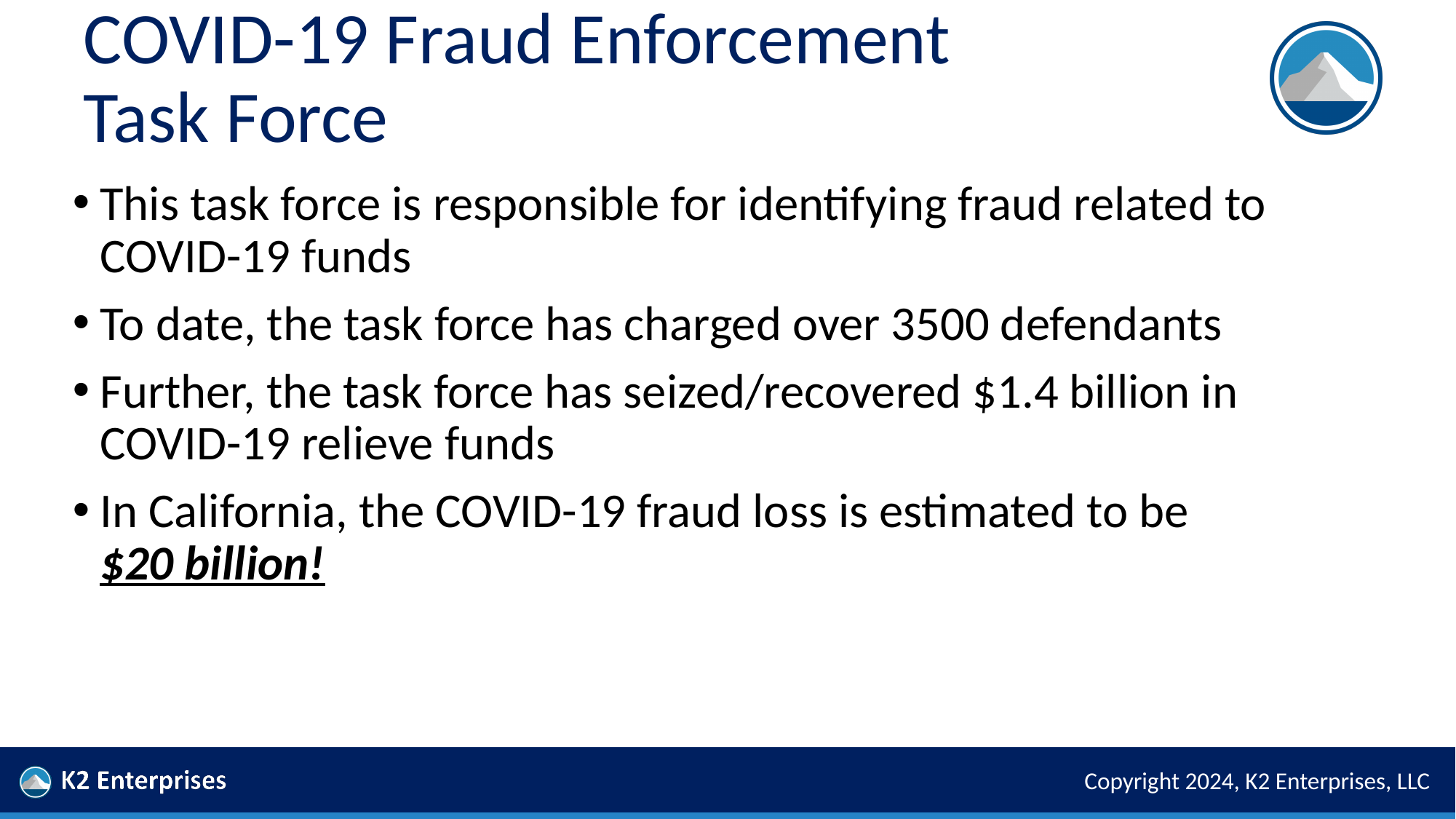

# COVID-19 Fraud Enforcement Task Force
This task force is responsible for identifying fraud related to
COVID-19 funds
To date, the task force has charged over 3500 defendants
Further, the task force has seized/recovered $1.4 billion in COVID-19 relieve funds
In California, the COVID-19 fraud loss is estimated to be
$20 billion!